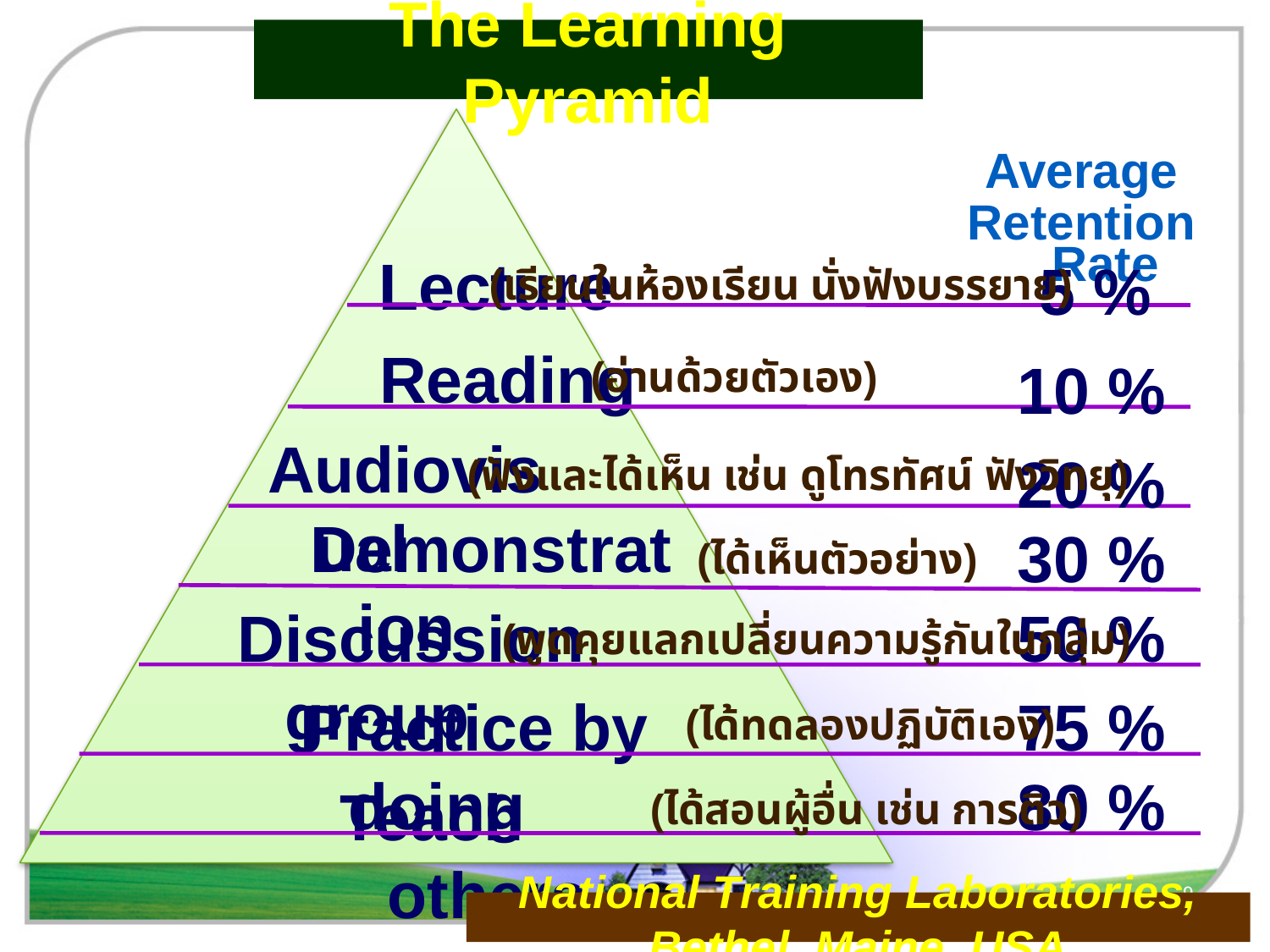

# The Learning Pyramid

Average
Retention Rate

Lecture
5 %
(เรียนในห้องเรียน นั่งฟังบรรยาย)
Reading
10 %
(อ่านด้วยตัวเอง)
Audiovisual
20 %
(ฟังและได้เห็น เช่น ดูโทรทัศน์ ฟังวิทยุ)
Demonstration
30 %
(ได้เห็นตัวอย่าง)
Discussion group
50 %
(พูดคุยแลกเปลี่ยนความรู้กันในกลุ่ม)
Practice by doing
75 %
(ได้ทดลองปฏิบัติเอง)
80 %
Teach others
(ได้สอนผู้อื่น เช่น การติว)
9
National Training Laboratories, Bethel, Maine, USA